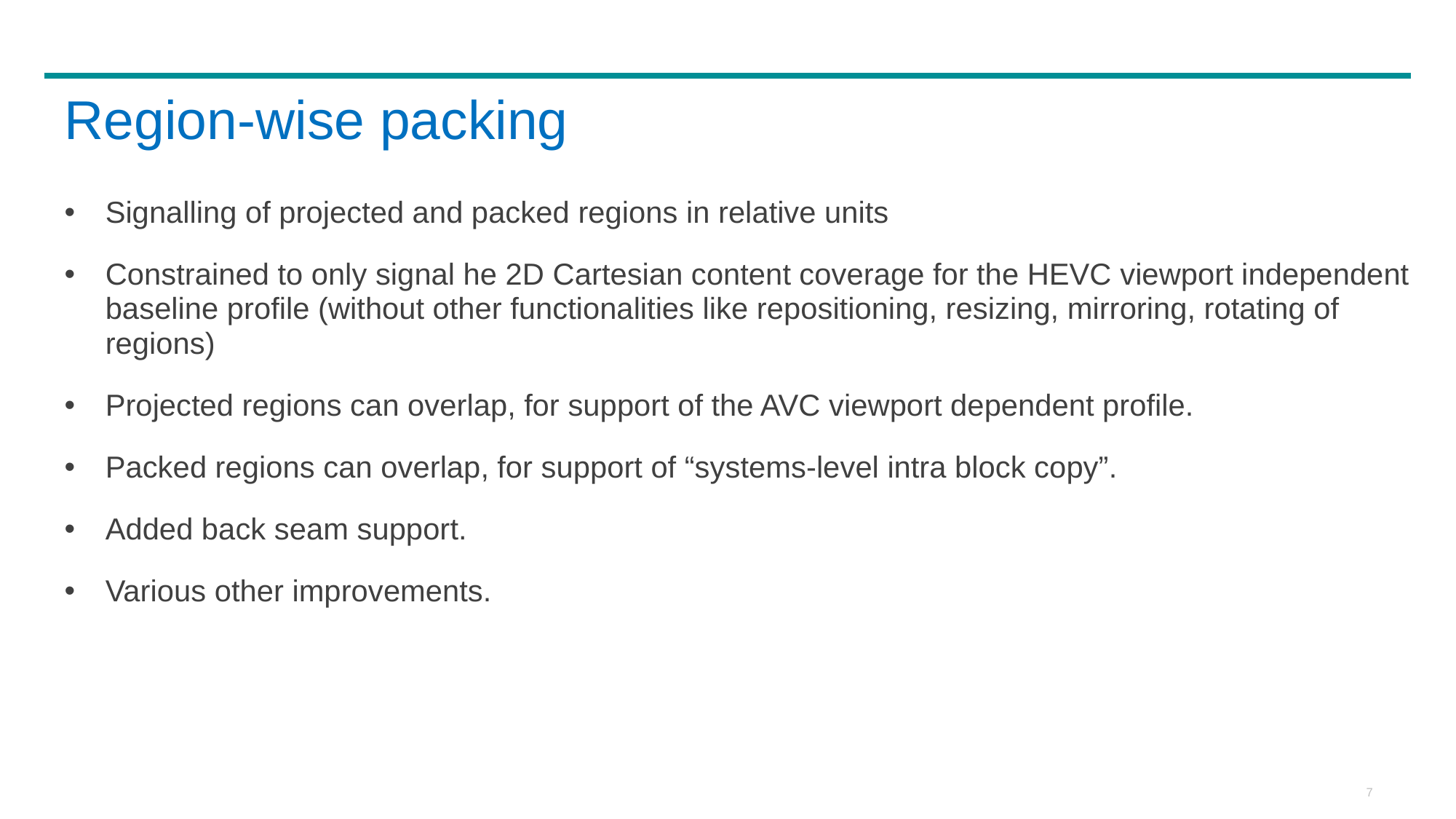

# Region-wise packing
Signalling of projected and packed regions in relative units
Constrained to only signal he 2D Cartesian content coverage for the HEVC viewport independent baseline profile (without other functionalities like repositioning, resizing, mirroring, rotating of regions)
Projected regions can overlap, for support of the AVC viewport dependent profile.
Packed regions can overlap, for support of “systems-level intra block copy”.
Added back seam support.
Various other improvements.